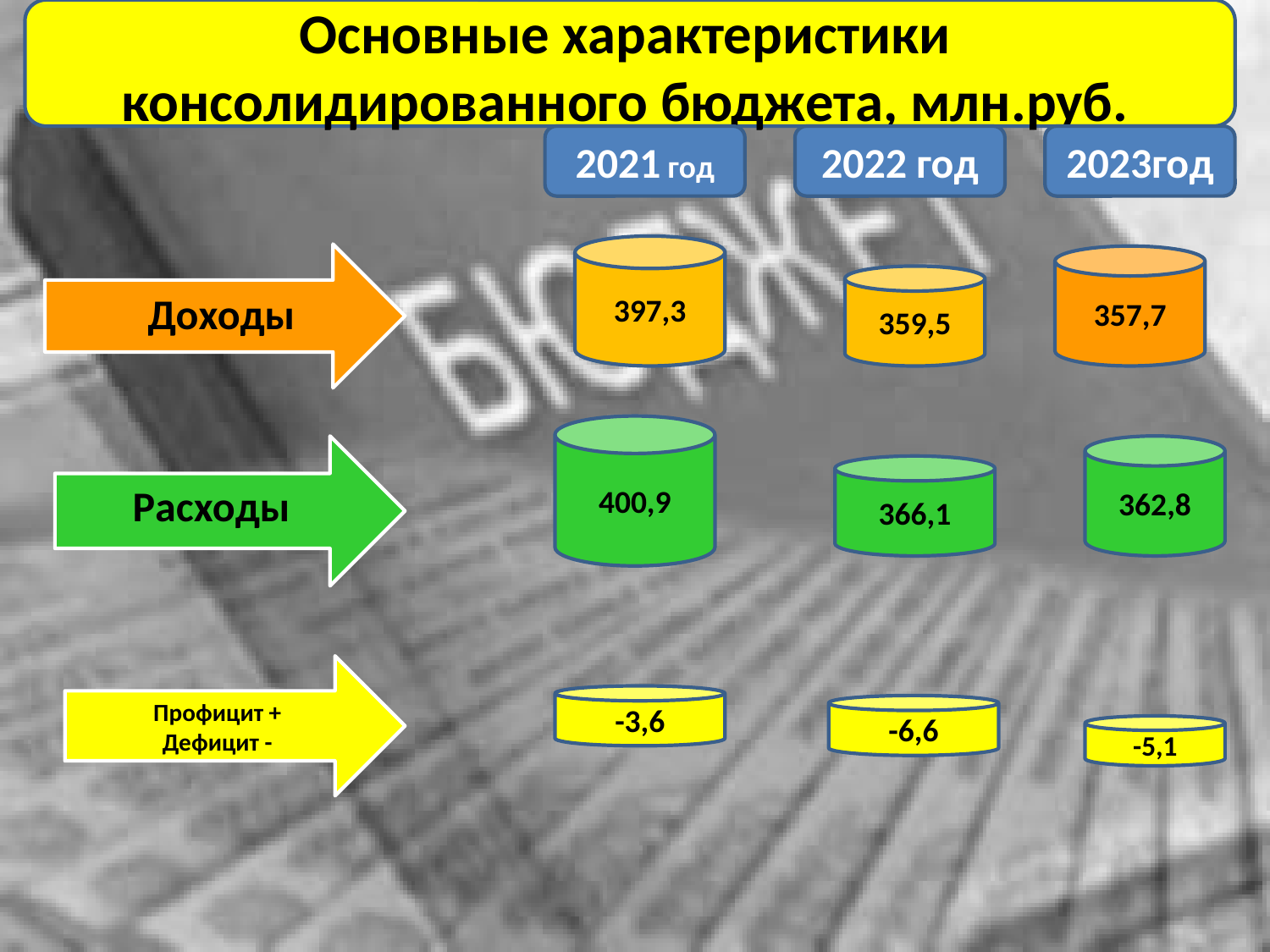

Основные характеристики консолидированного бюджета, млн.руб.
2021 год
2022 год
2023год
Доходы
397,3
357,7
359,5
400,9
Расходы
362,8
366,1
Профицит +
Дефицит -
-3,6
-6,6
-5,1